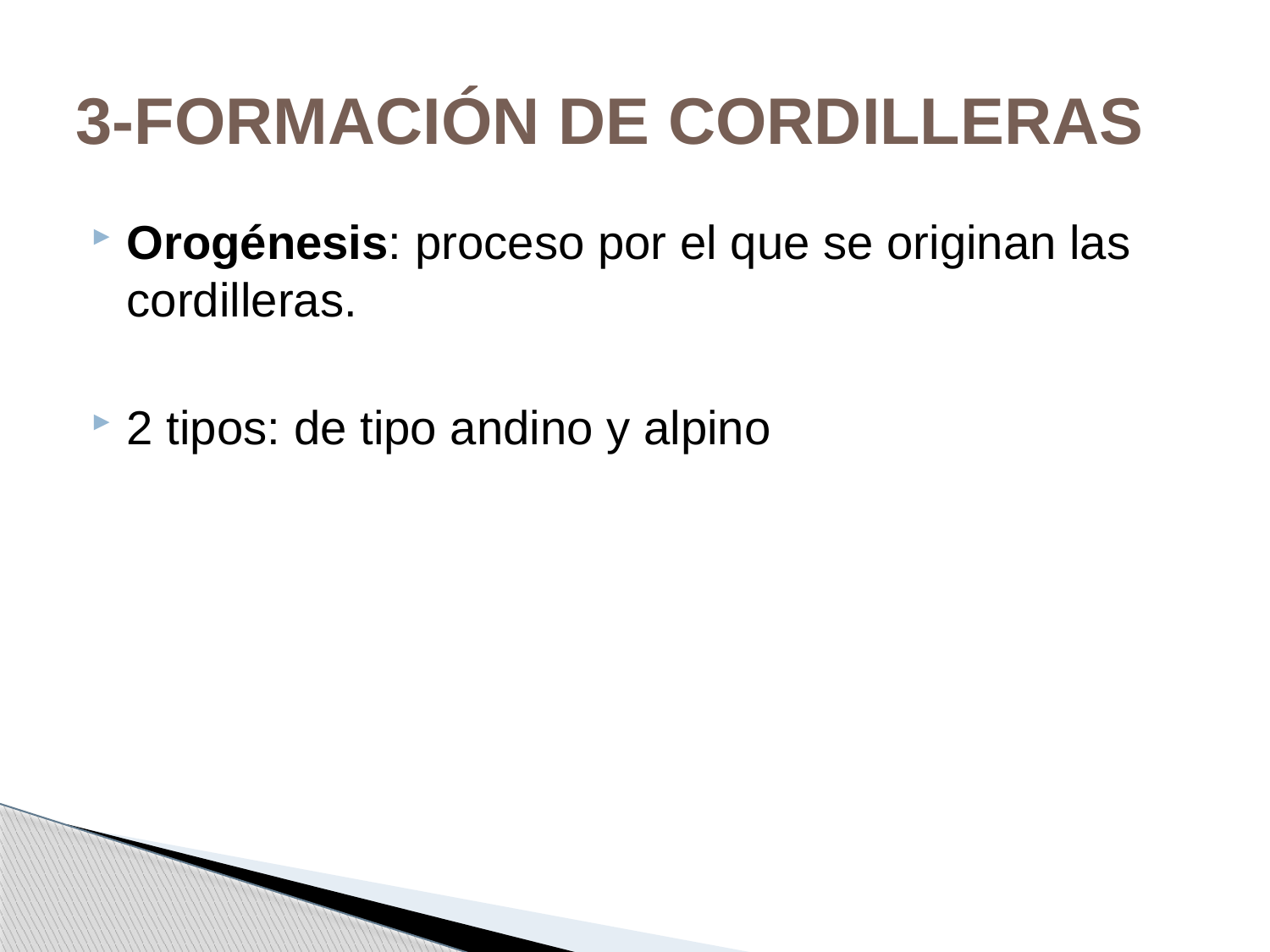

# 3-FORMACIÓN DE CORDILLERAS
Orogénesis: proceso por el que se originan las cordilleras.

2 tipos: de tipo andino y alpino